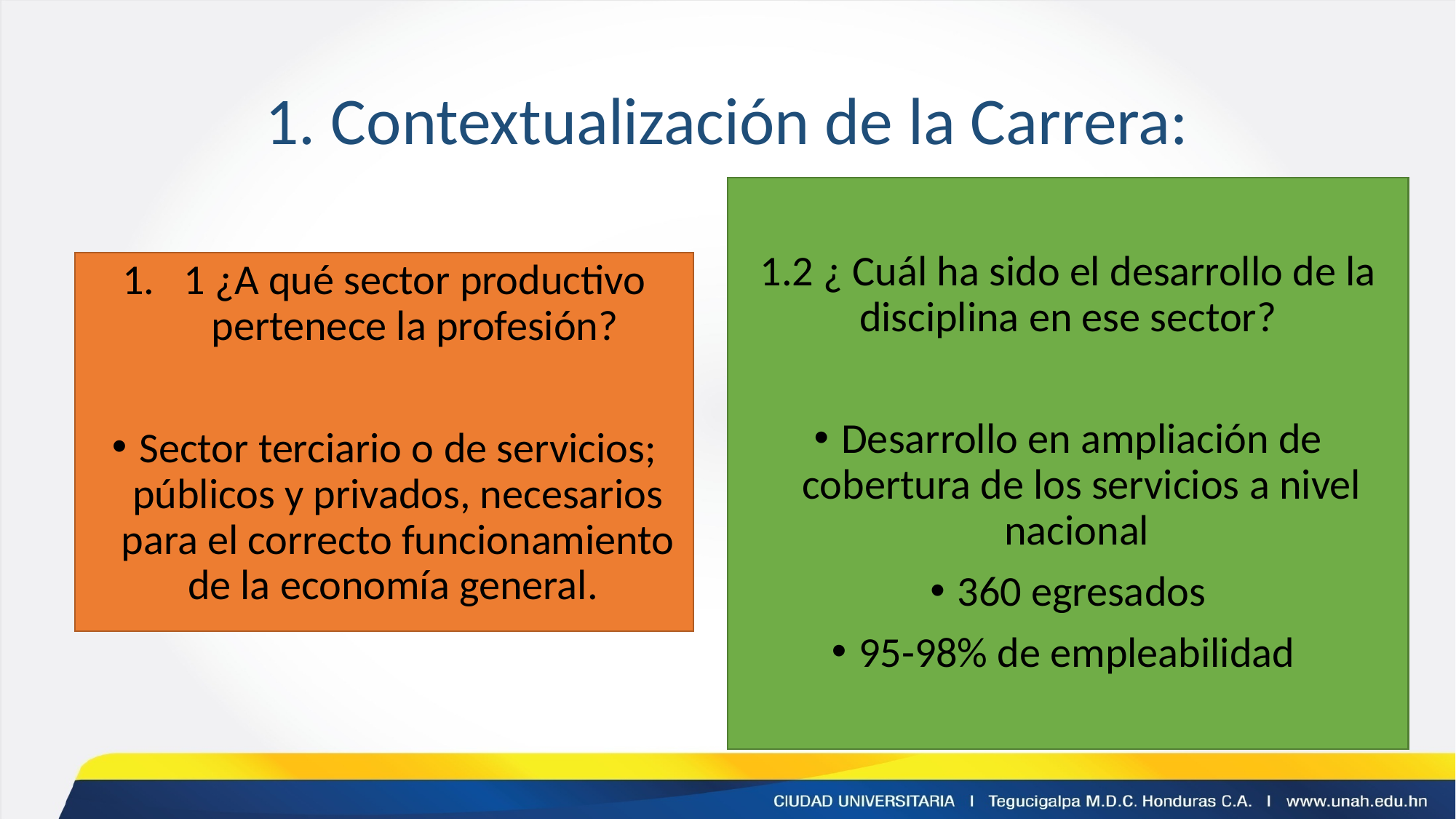

# 1. Contextualización de la Carrera:

1.2 ¿ Cuál ha sido el desarrollo de la disciplina en ese sector?

Desarrollo en ampliación de cobertura de los servicios a nivel nacional
360 egresados
95-98% de empleabilidad

1 ¿A qué sector productivo pertenece la profesión?

Sector terciario o de servicios; públicos y privados, necesarios para el correcto funcionamiento de la economía general.